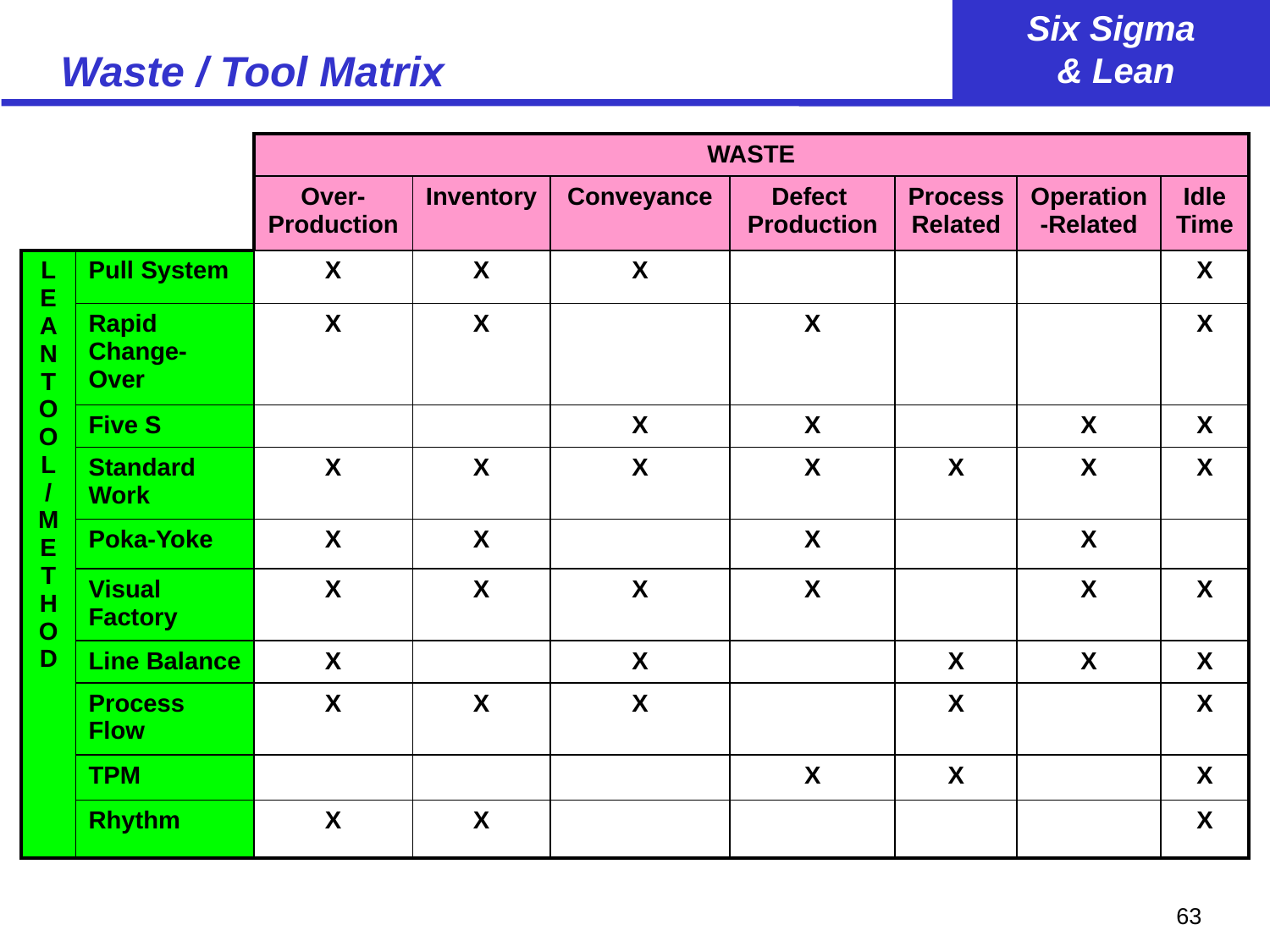

# Waste / Tool Matrix
|  |  | WASTE |  |  |  |  |  |  |
| --- | --- | --- | --- | --- | --- | --- | --- | --- |
|  |  | Over-Production | Inventory | Conveyance | Defect Production | ProcessRelated | Operation-Related | Idle Time |
| L E A N T O O L / M E T H O D | Pull System | X | X | X |  |  |  | X |
|  | Rapid Change-Over | X | X |  | X |  |  | X |
|  | Five S |  |  | X | X |  | X | X |
|  | Standard Work | X | X | X | X | X | X | X |
|  | Poka-Yoke | X | X |  | X |  | X |  |
|  | Visual Factory | X | X | X | X |  | X | X |
|  | Line Balance | X |  | X |  | X | X | X |
|  | Process Flow | X | X | X |  | X |  | X |
|  | TPM |  |  |  | X | X |  | X |
|  | Rhythm | X | X |  |  |  |  | X |